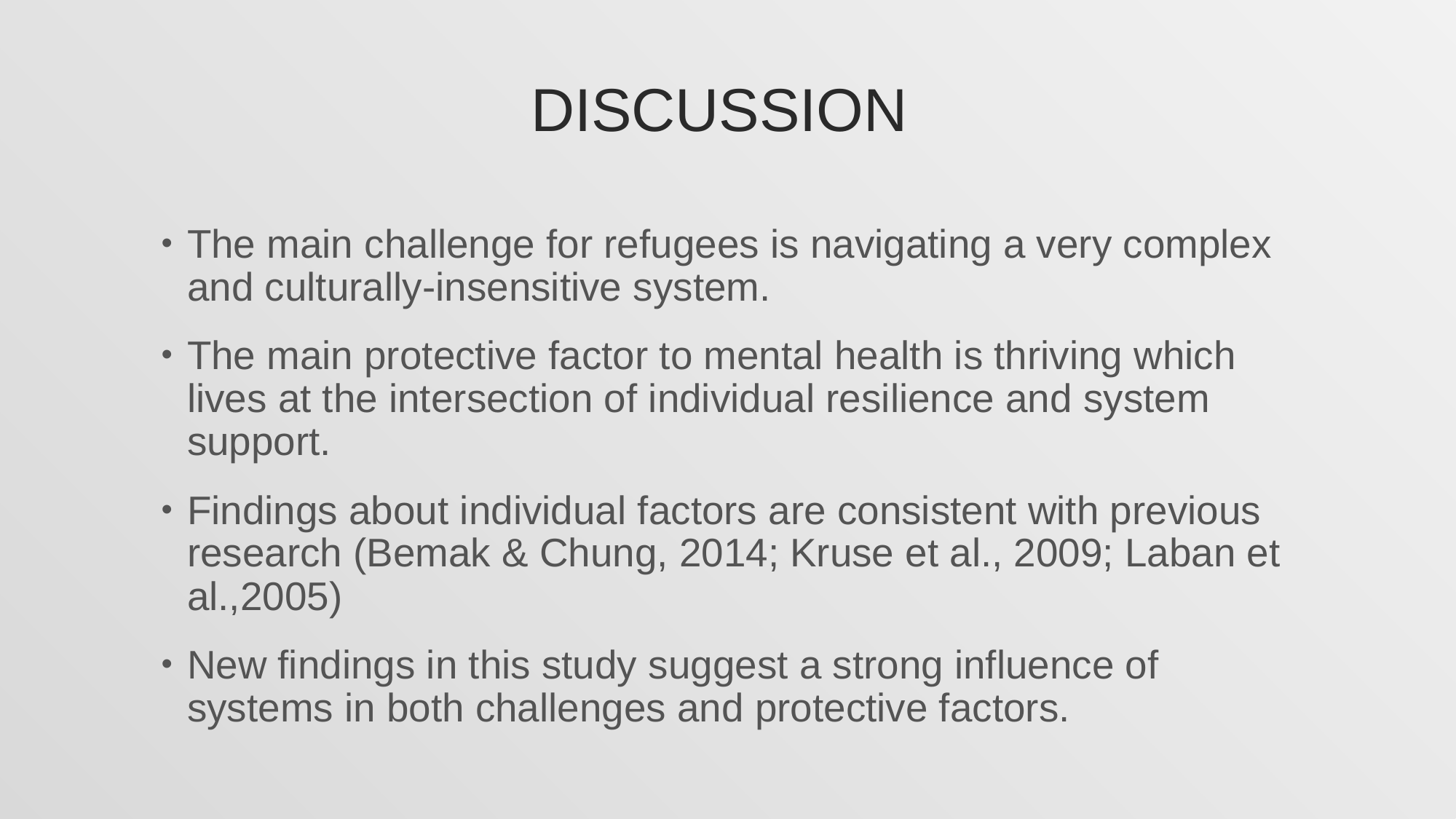

# Discussion
The main challenge for refugees is navigating a very complex and culturally-insensitive system.
The main protective factor to mental health is thriving which lives at the intersection of individual resilience and system support.
Findings about individual factors are consistent with previous research (Bemak & Chung, 2014; Kruse et al., 2009; Laban et al.,2005)
New findings in this study suggest a strong influence of systems in both challenges and protective factors.